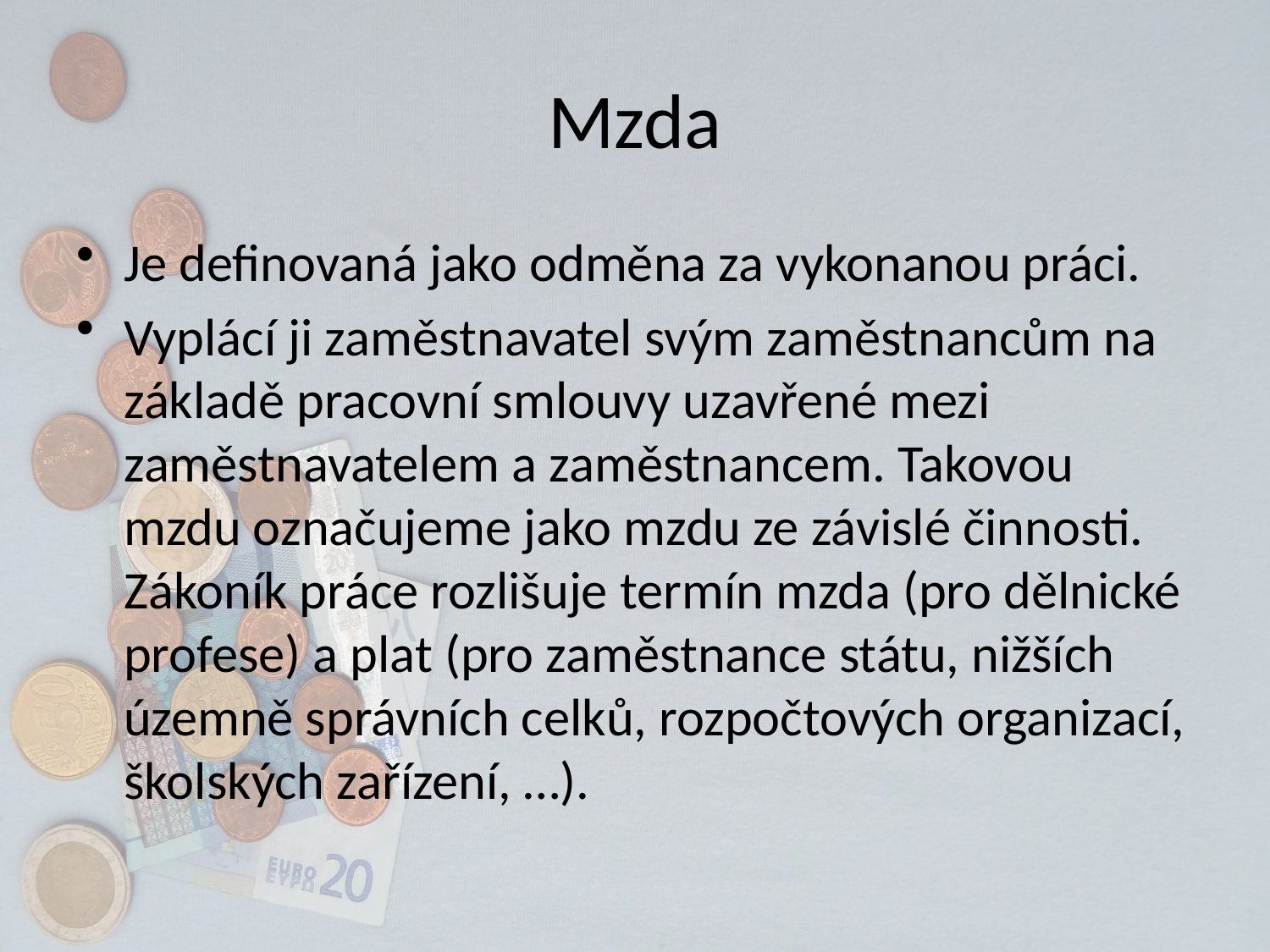

Mzda
Je definovaná jako odměna za vykonanou práci.
Vyplácí ji zaměstnavatel svým zaměstnancům na základě pracovní smlouvy uzavřené mezi zaměstnavatelem a zaměstnancem. Takovou mzdu označujeme jako mzdu ze závislé činnosti. Zákoník práce rozlišuje termín mzda (pro dělnické profese) a plat (pro zaměstnance státu, nižších územně správních celků, rozpočtových organizací, školských zařízení, …).